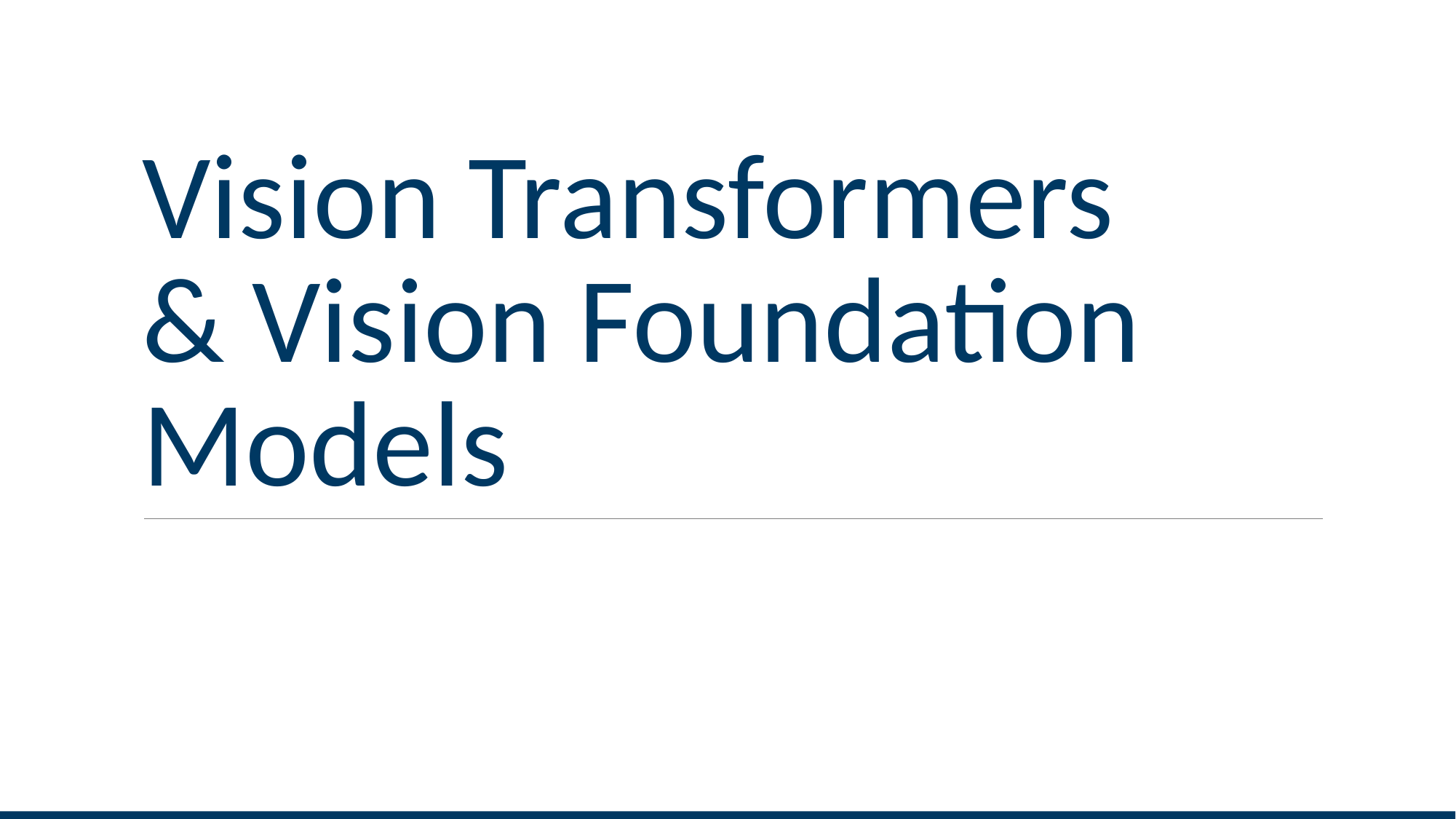

# Vision Transformers & Vision Foundation Models